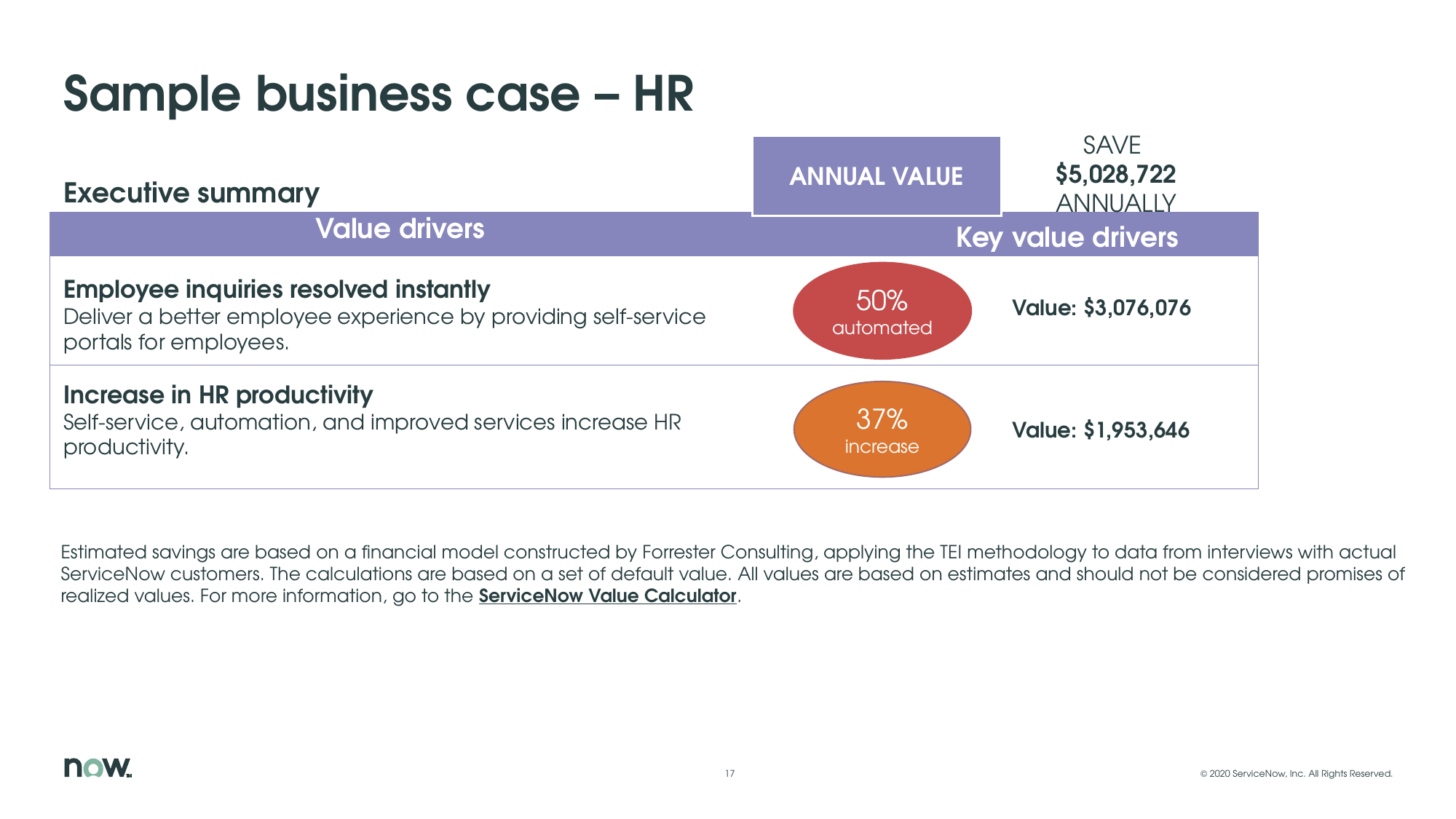

# Sample business case – HR
SAVE
$5,028,722
ANNUALLY

ANNUAL VALUE

Executive summary

Employee inquiries resolved instantly
Deliver a better employee experience by providing self-service portals for employees.

Increase in HR productivity
Self-service, automation, and improved services increase HR productivity.

| Value drivers |  |
| --- | --- |
|  |  |
|  |  |
Key value drivers
50% automated
Value: $3,076,076
37% increase
Value: $1,953,646
Estimated savings are based on a financial model constructed by Forrester Consulting, applying the TEI methodology to data from interviews with actual ServiceNow customers. The calculations are based on a set of default value. All values are based on estimates and should not be considered promises of realized values. For more information, go to the ServiceNow Value Calculator.